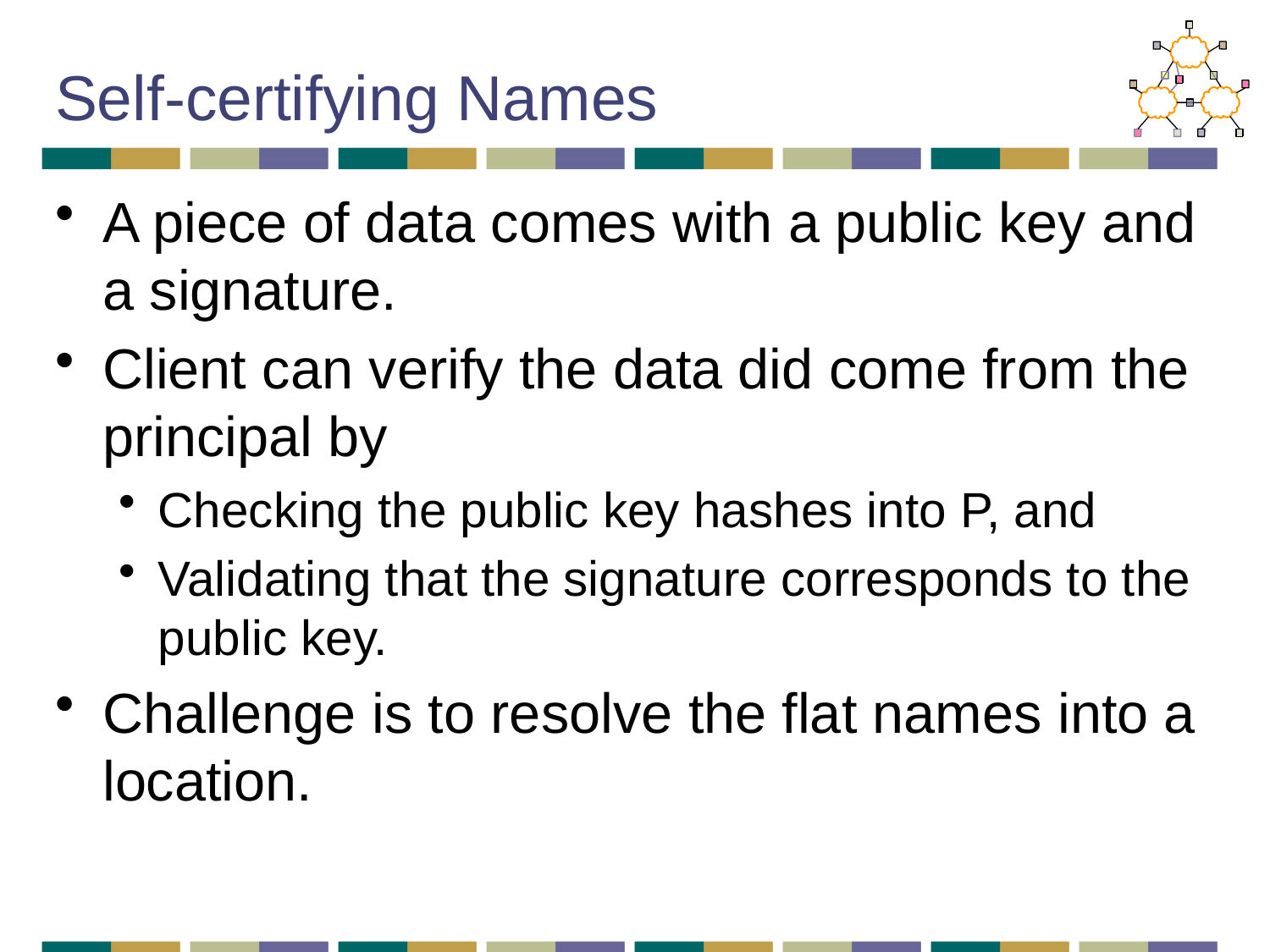

# Self-certifying Names
A piece of data comes with a public key and a signature.
Client can verify the data did come from the principal by
Checking the public key hashes into P, and
Validating that the signature corresponds to the public key.
Challenge is to resolve the flat names into a location.